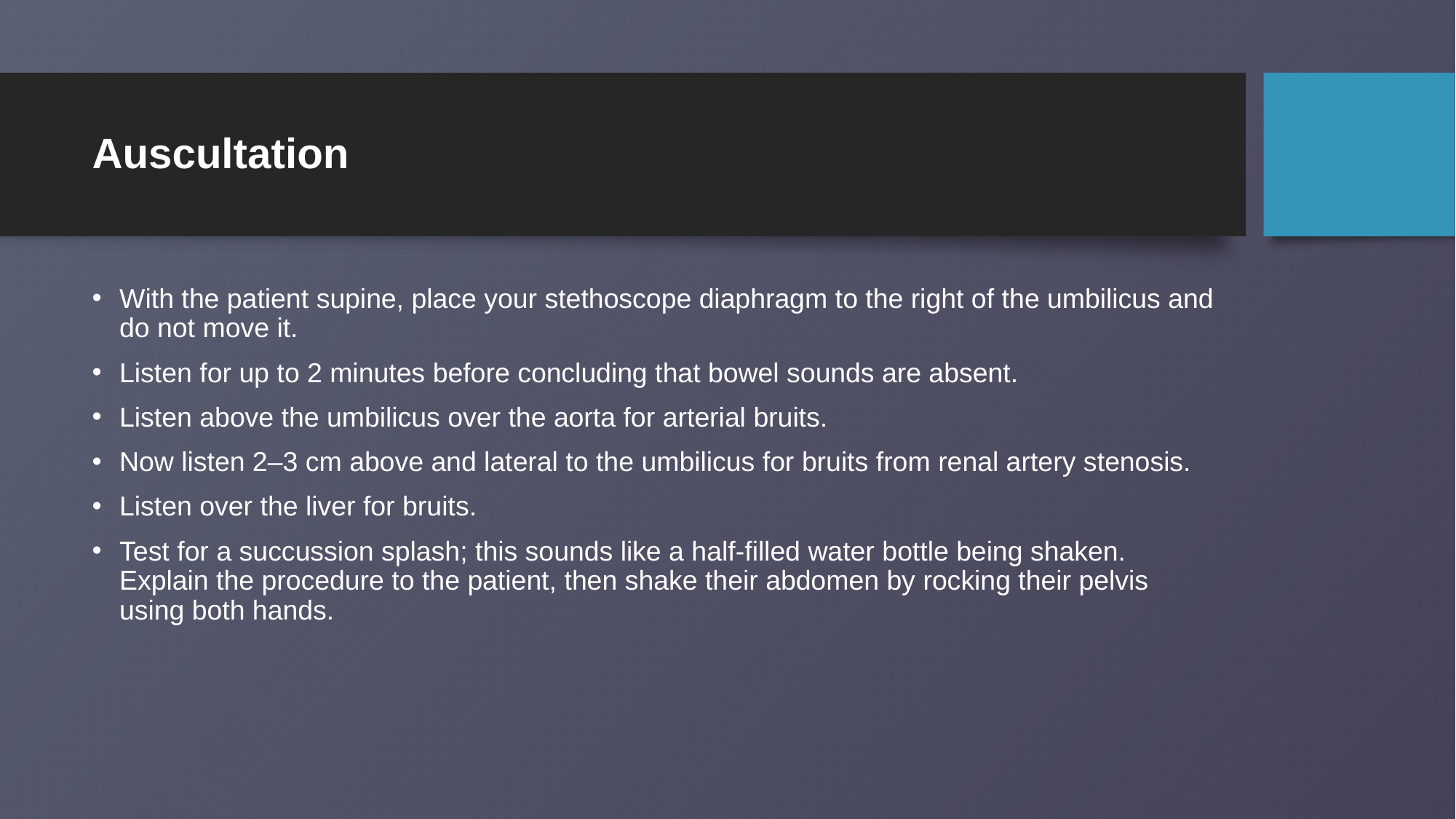

# Auscultation
With the patient supine, place your stethoscope diaphragm to the right of the umbilicus and do not move it.
Listen for up to 2 minutes before concluding that bowel sounds are absent.
Listen above the umbilicus over the aorta for arterial bruits.
Now listen 2–3 cm above and lateral to the umbilicus for bruits from renal artery stenosis.
Listen over the liver for bruits.
Test for a succussion splash; this sounds like a half-filled water bottle being shaken. Explain the procedure to the patient, then shake their abdomen by rocking their pelvis using both hands.